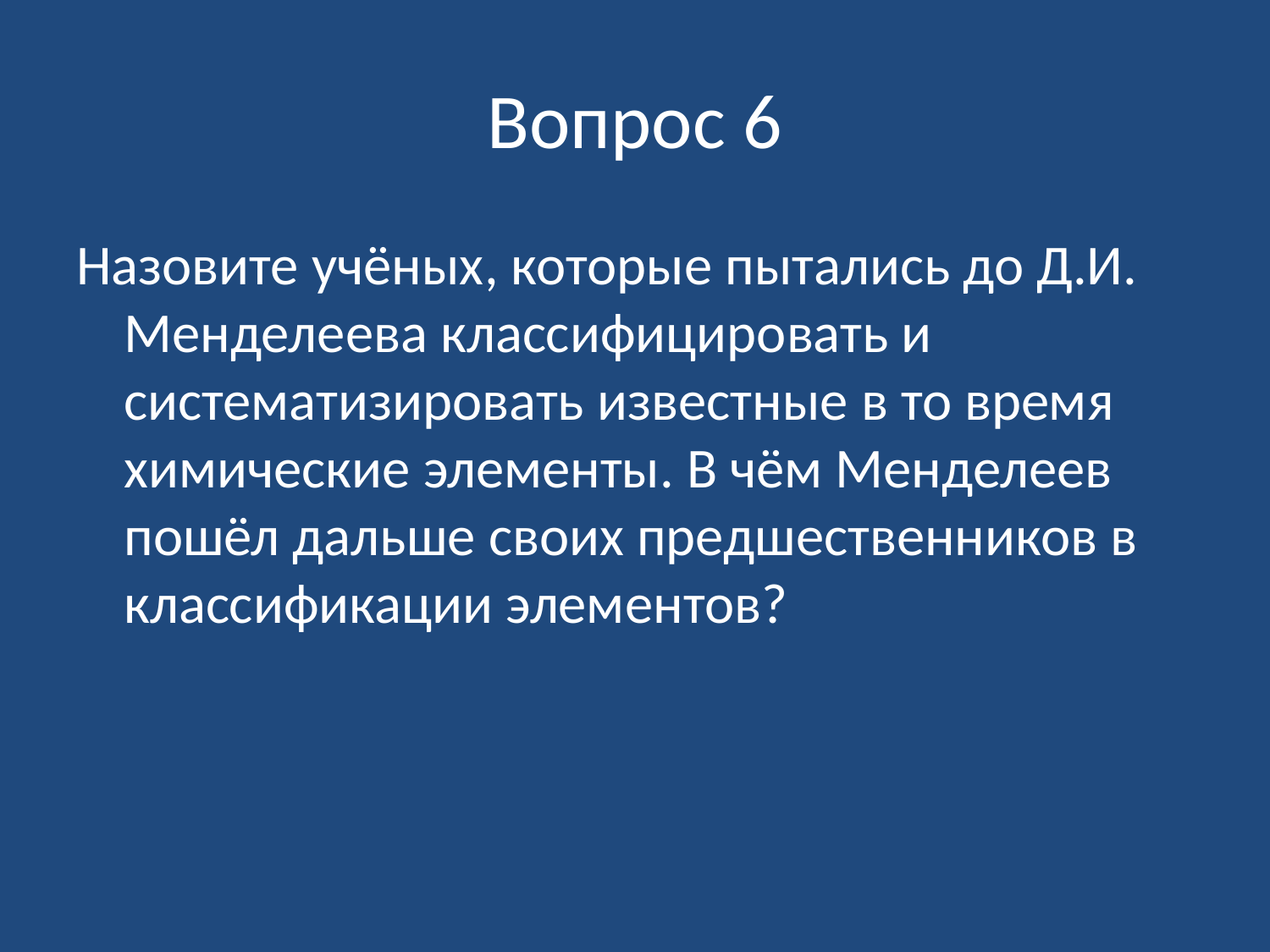

# Вопрос 6
Назовите учёных, которые пытались до Д.И. Менделеева классифицировать и систематизировать известные в то время химические элементы. В чём Менделеев пошёл дальше своих предшественников в классификации элементов?